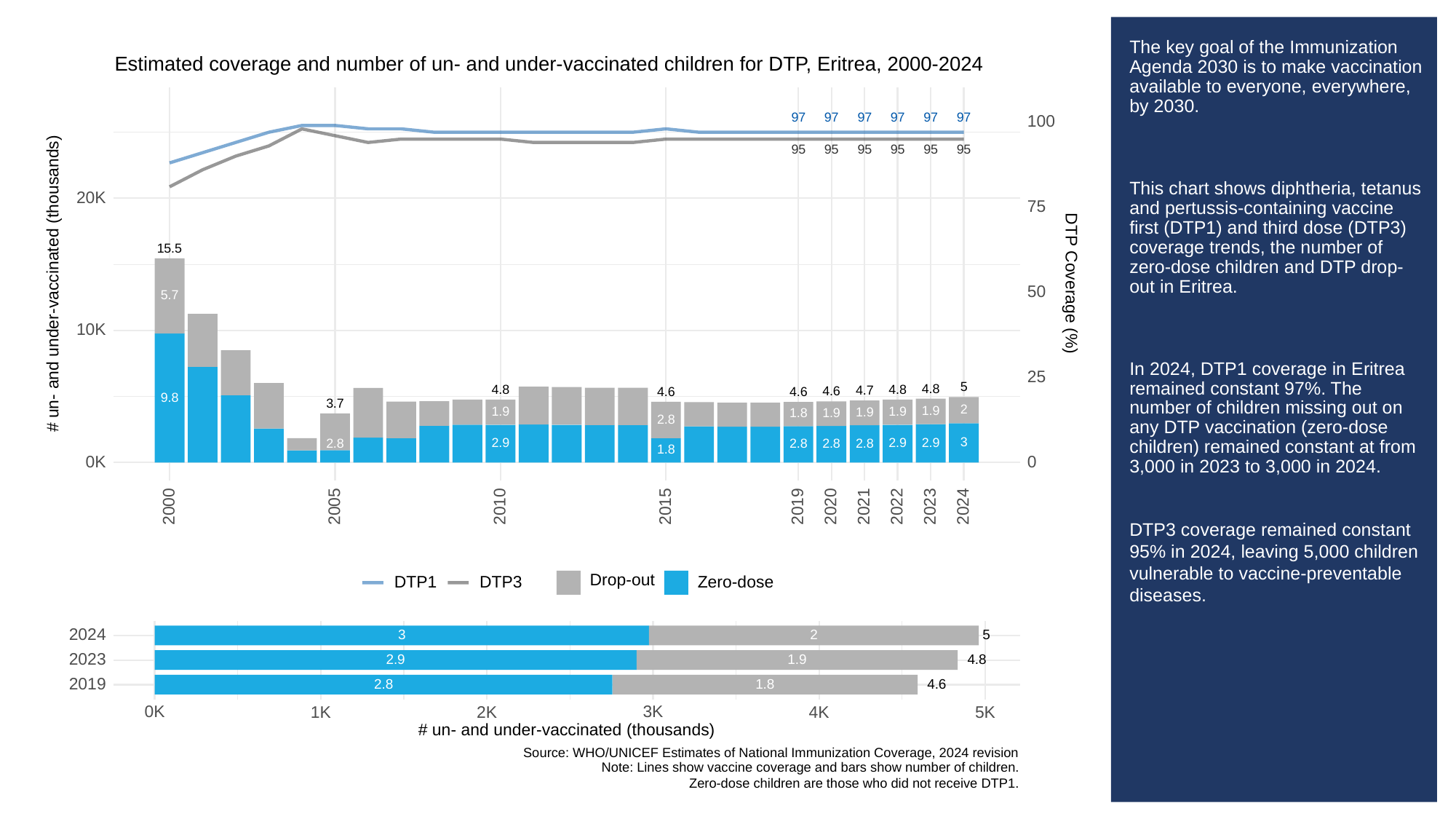

# The key goal of the Immunization Agenda 2030 is to make vaccination available to everyone, everywhere, by 2030.

This chart shows diphtheria, tetanus and pertussis-containing vaccine first (DTP1) and third dose (DTP3) coverage trends, the number of zero-dose children and DTP drop-out in Eritrea.

In 2024, DTP1 coverage in Eritrea remained constant 97%. The number of children missing out on any DTP vaccination (zero-dose children) remained constant at from 3,000 in 2023 to 3,000 in 2024.

DTP3 coverage remained constant 95% in 2024, leaving 5,000 children vulnerable to vaccine-preventable diseases.

Estimated coverage and number of un- and under-vaccinated children for DTP, Eritrea, 2000-2024

97
97
97
97
97
97
100

95
95
95
95
95
95
20K

75
15.5

# un- and under-vaccinated (thousands)
DTP Coverage (%)
50
5.7

10K

25
5

4.8
4.8
4.8
4.7

4.6
4.6

4.6

9.8

3.7

2
1.9
1.9
1.9
1.9
1.9
1.8

2.8

3

2.9
2.9
2.9
2.8
2.8
2.8
2.8
1.8

0K
0

2023
2000
2005
2010
2015
2019
2020
2021
2022
2024

Drop-out
DTP3
Zero-dose
DTP1

2024
3
2
5

2023
2.9
1.9
4.8

2019
2.8
1.8
4.6

3K
0K
5K
1K
2K
4K
# un- and under-vaccinated (thousands)
Source: WHO/UNICEF Estimates of National Immunization Coverage, 2024 revision
Note: Lines show vaccine coverage and bars show number of children.
Zero-dose children are those who did not receive DTP1.